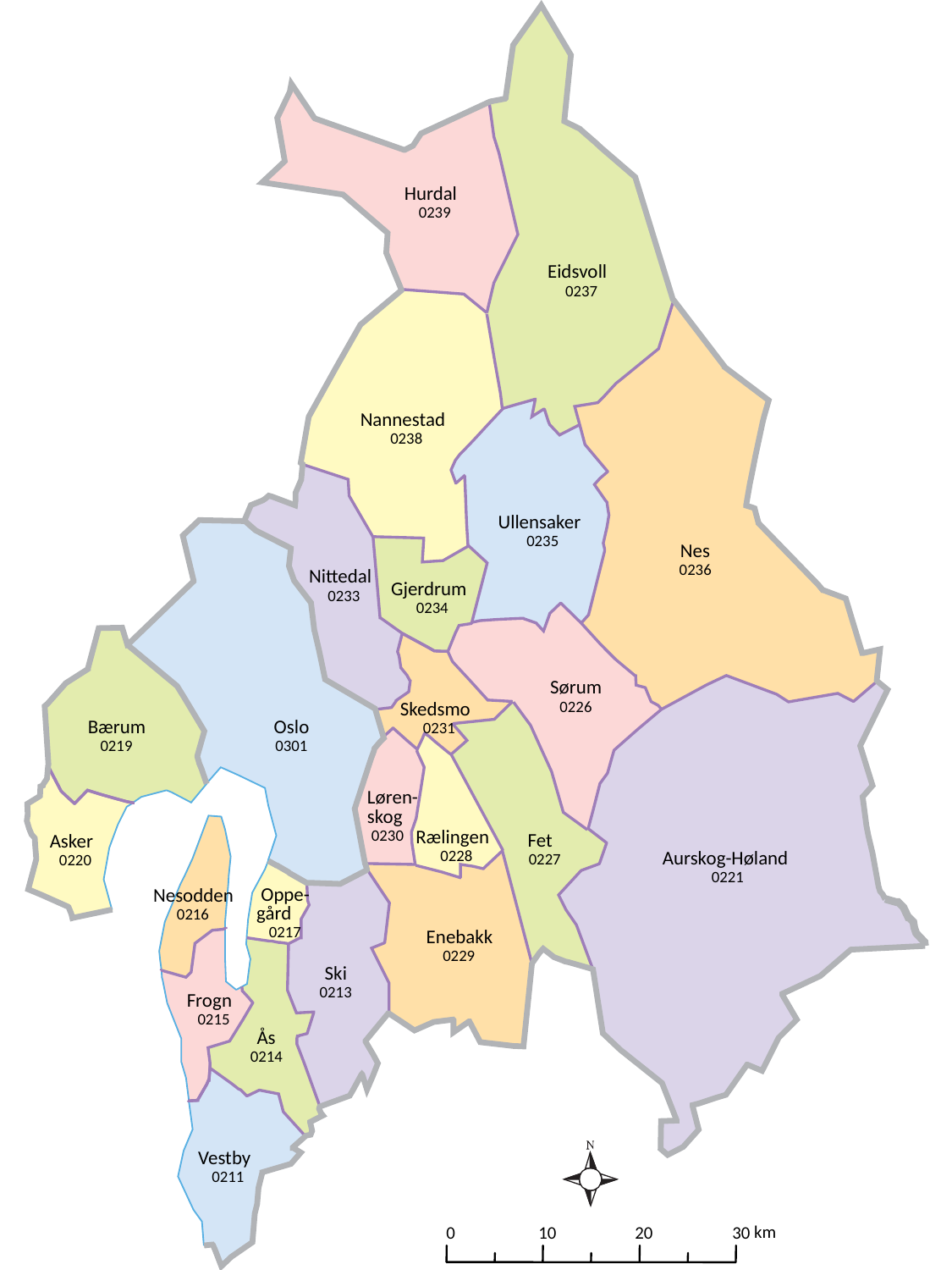

Hurdal
0239
Eidsvoll
0237

Nannestad
0238

Ullensaker

0235

Nes
0236
Nittedal
Gjerdrum
0233
0234

Sørum

Skedsmo
0226

Bærum
Oslo
0231

0219
0301

Løren-
skog

Rælingen
0230
Fet
Asker
0228
Aurskog-Høland
0227
0220

0221

Oppe-
Nesodden

gård
0216
0217
Enebakk

0229

Ski
0213
Frogn
0215
Ås
0214

Vestby

0211

km
0
10
20
30